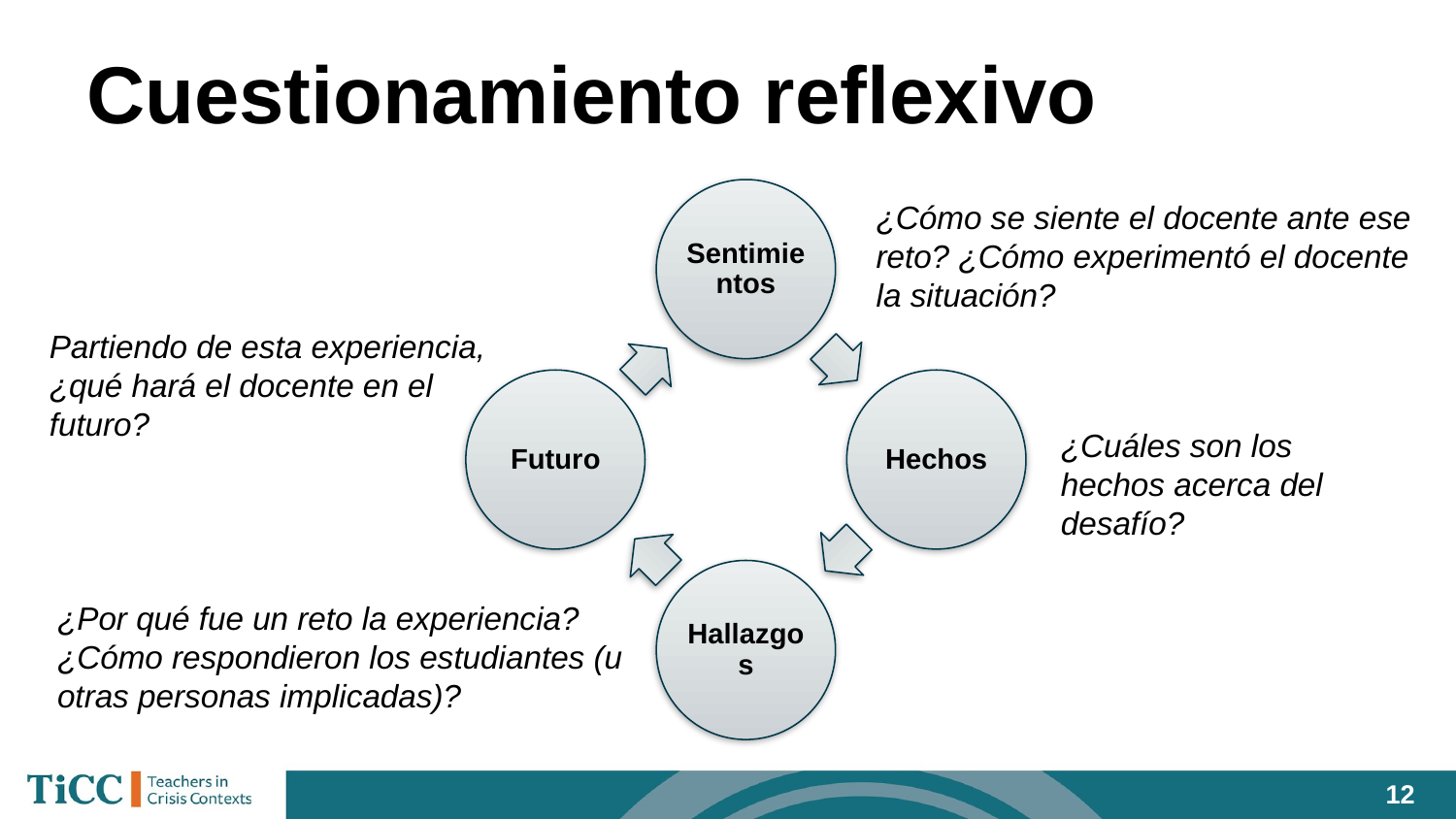

# Cuestionamiento reflexivo

Sentimientos

Futuro
Hechos

Hallazgos
¿Cómo se siente el docente ante ese reto? ¿Cómo experimentó el docente la situación?
Partiendo de esta experiencia, ¿qué hará el docente en el futuro?
¿Cuáles son los hechos acerca del desafío?
¿Por qué fue un reto la experiencia? ¿Cómo respondieron los estudiantes (u otras personas implicadas)?
12